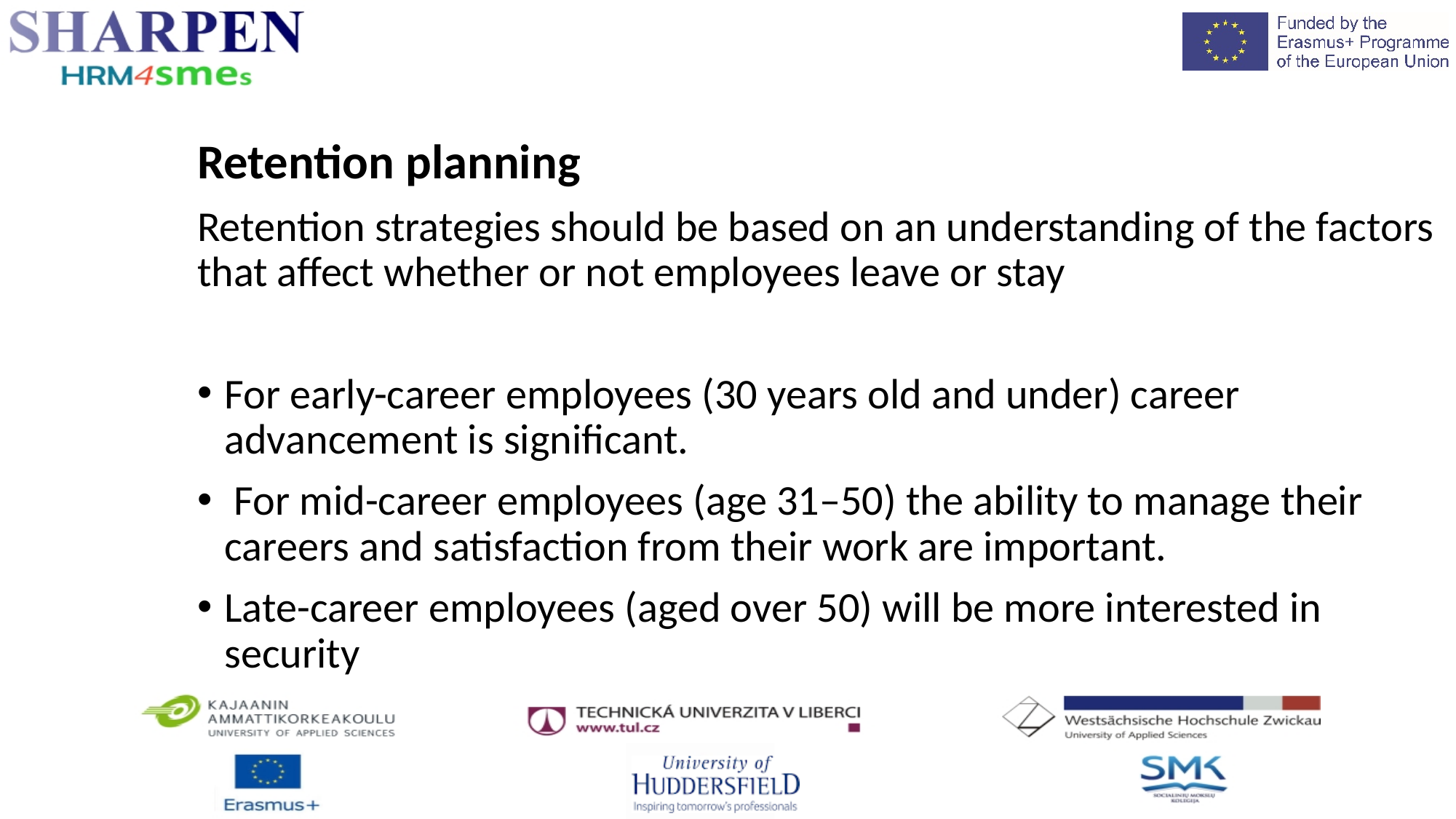

Retention planning
Retention strategies should be based on an understanding of the factors that affect whether or not employees leave or stay

For early-career employees (30 years old and under) career advancement is significant.
 For mid-career employees (age 31–50) the ability to manage their careers and satisfaction from their work are important.
Late-career employees (aged over 50) will be more interested in security